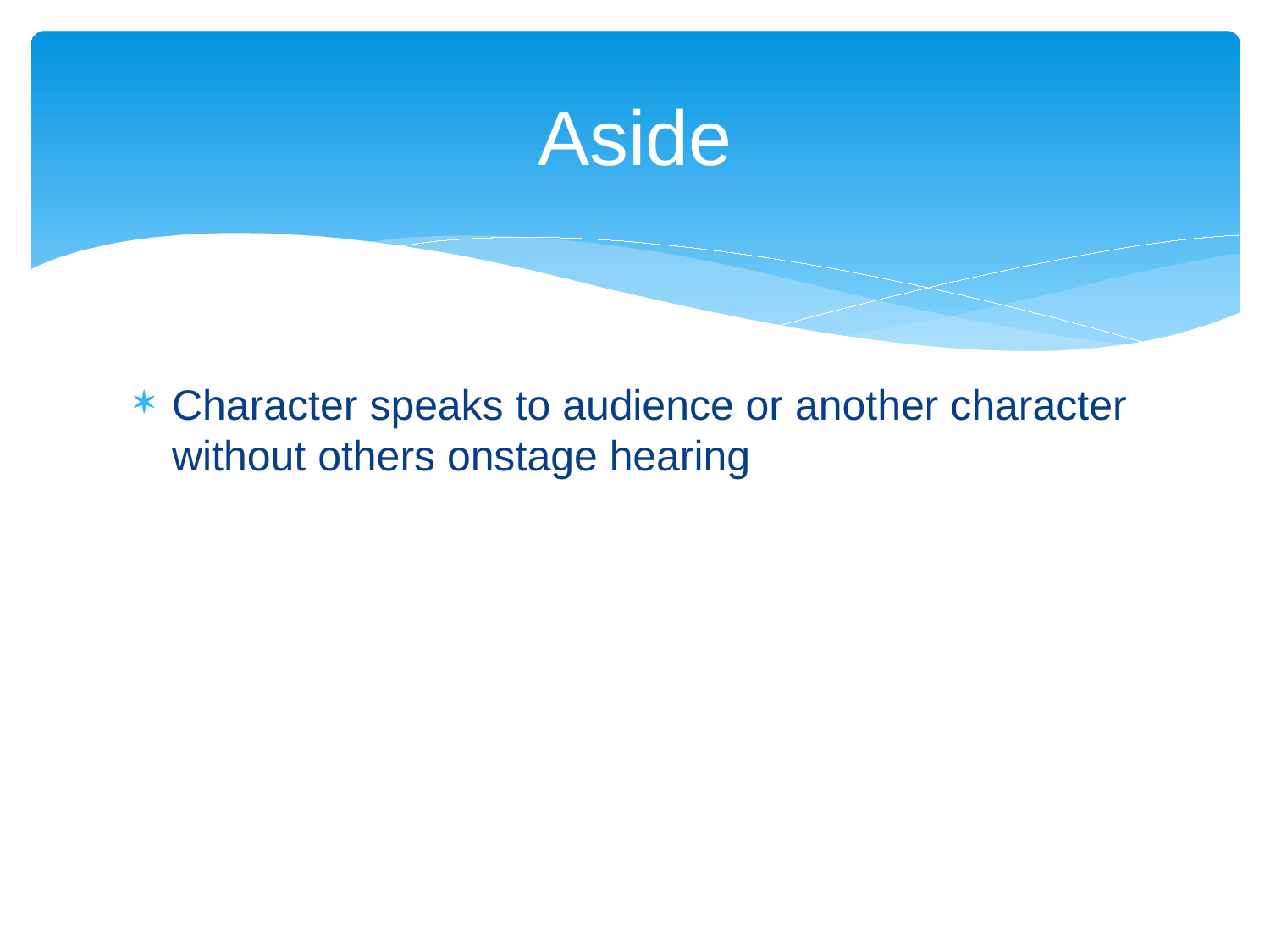

# Aside
Character speaks to audience or another character without others onstage hearing